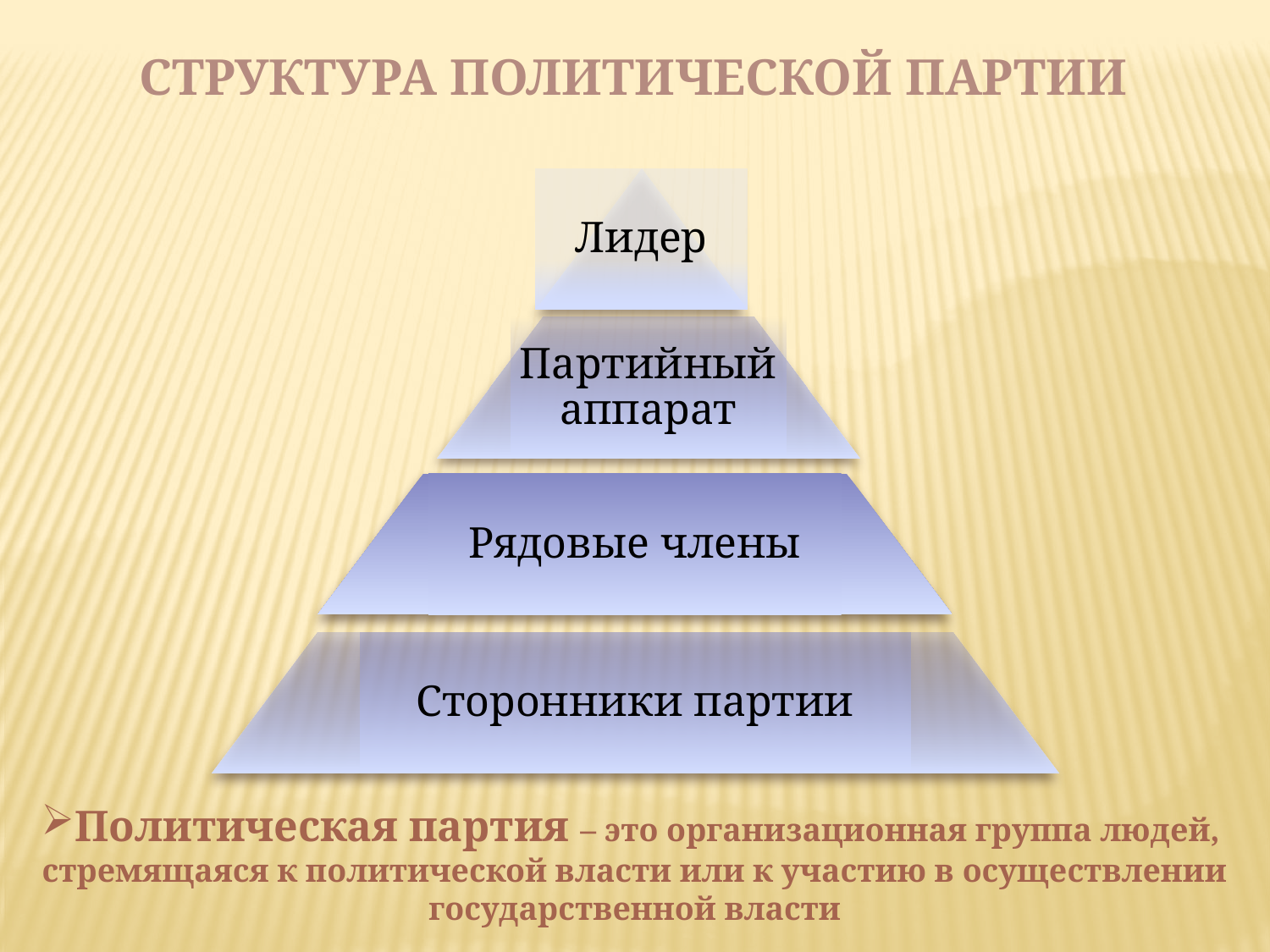

СТРУКТУРА Политической партии

Лидер

Партийный аппарат

Рядовые члены

Сторонники партии
Политическая партия – это организационная группа людей,
стремящаяся к политической власти или к участию в осуществлении государственной власти